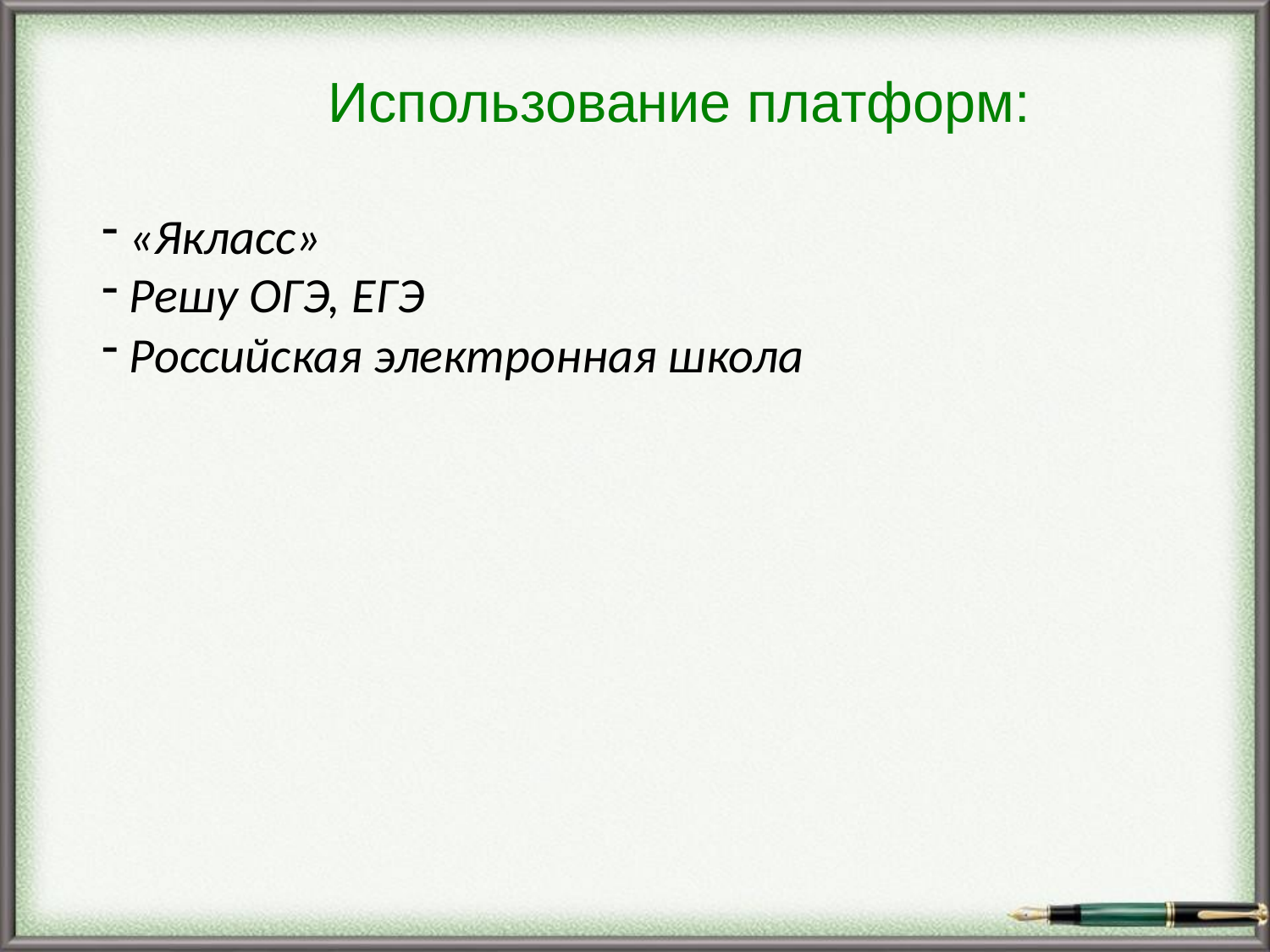

Использование платформ:
 «Якласс»
 Решу ОГЭ, ЕГЭ
 Российская электронная школа